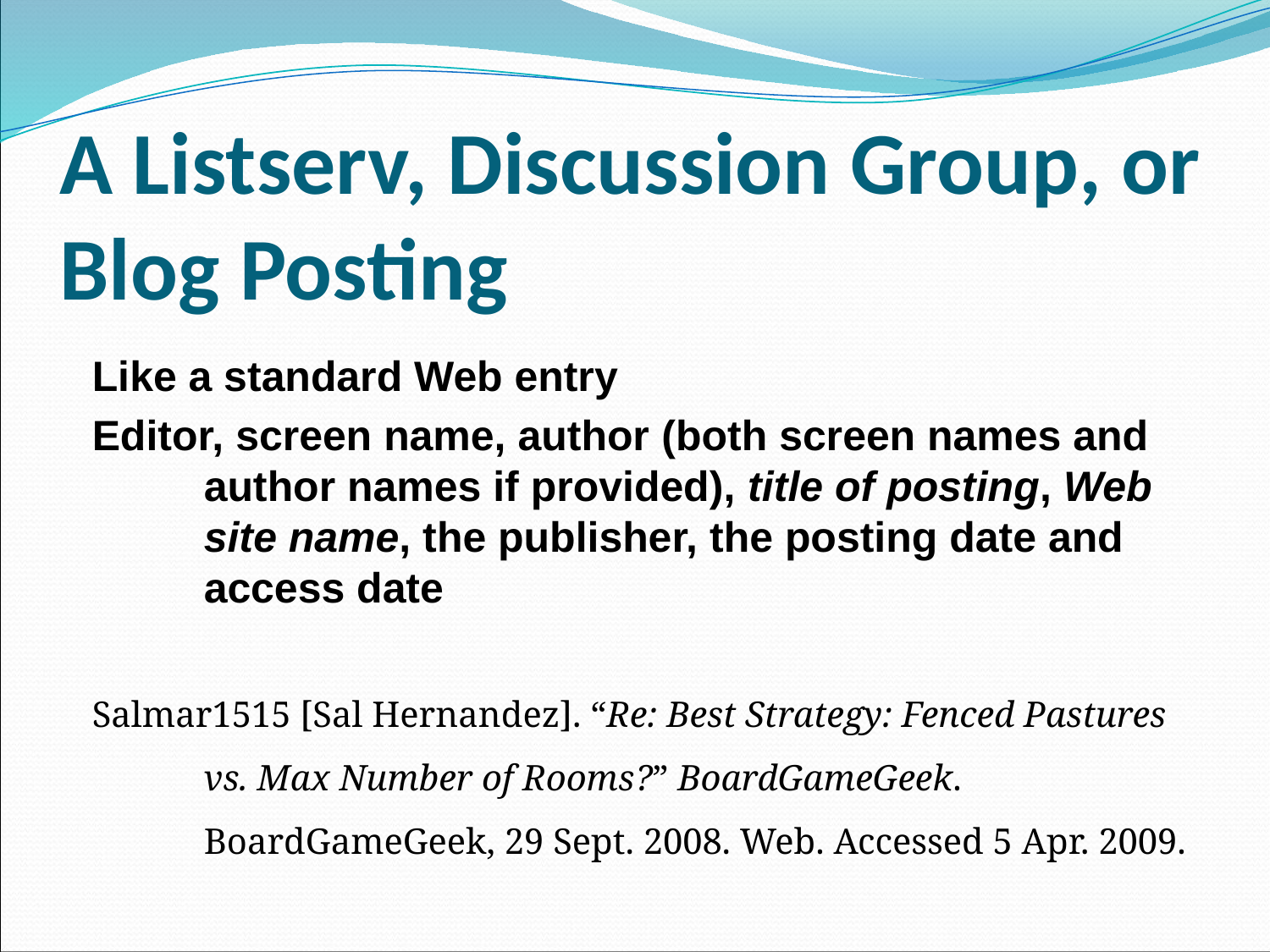

# A Listserv, Discussion Group, or Blog Posting
Like a standard Web entry
Editor, screen name, author (both screen names and author names if provided), title of posting, Web site name, the publisher, the posting date and access date

Salmar1515 [Sal Hernandez]. “Re: Best Strategy: Fenced Pastures vs. Max Number of Rooms?” BoardGameGeek. BoardGameGeek, 29 Sept. 2008. Web. Accessed 5 Apr. 2009.